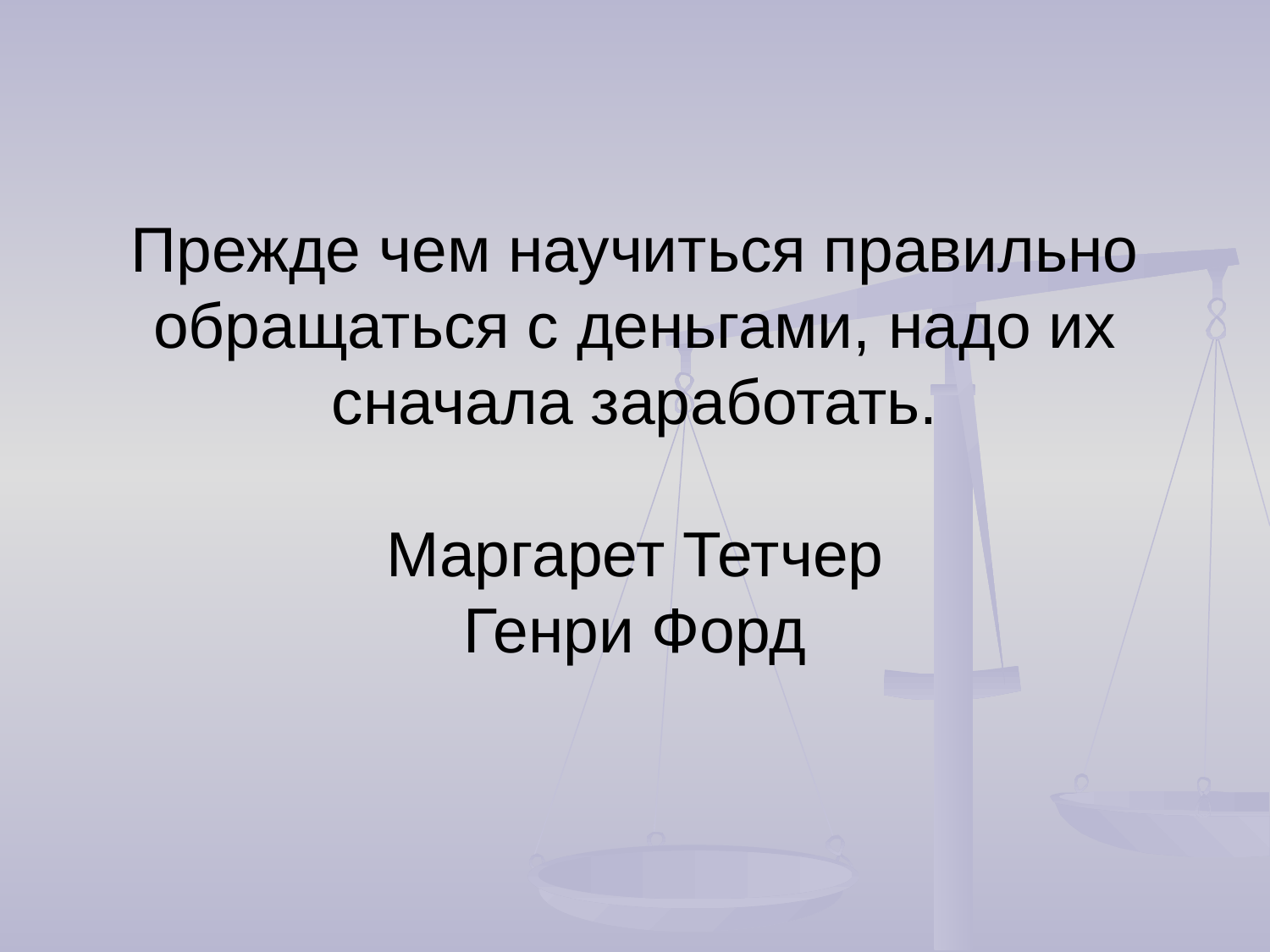

# Прежде чем научиться правильно обращаться с деньгами, надо их сначала заработать. Маргарет Тетчер Генри Форд